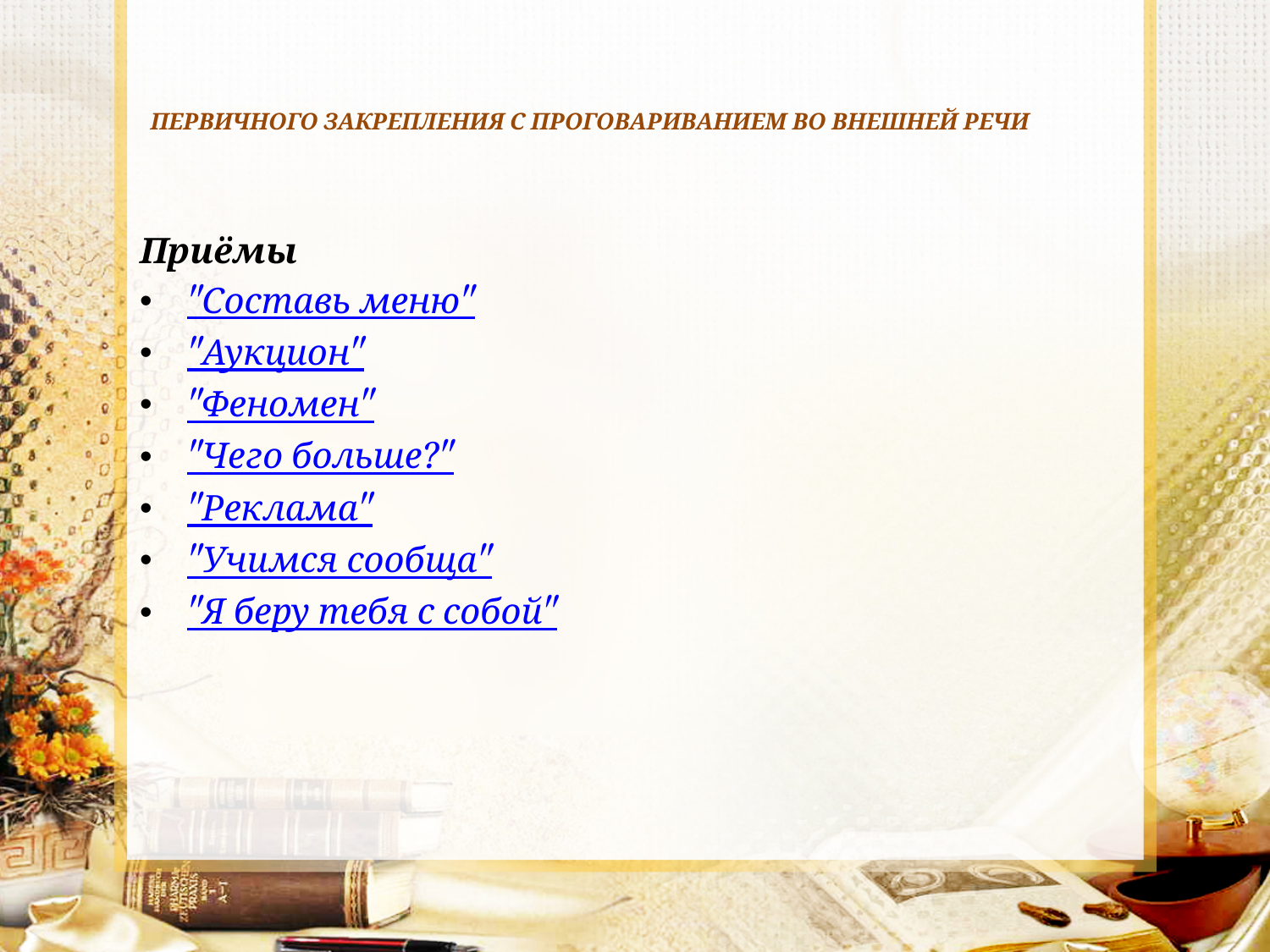

# ПЕРВИЧНОГО ЗАКРЕПЛЕНИЯ С ПРОГОВАРИВАНИЕМ ВО ВНЕШНЕЙ РЕЧИ
Приёмы
"Составь меню"
"Аукцион"
"Феномен"
"Чего больше?"
"Реклама"
"Учимся сообща"
"Я беру тебя с собой"